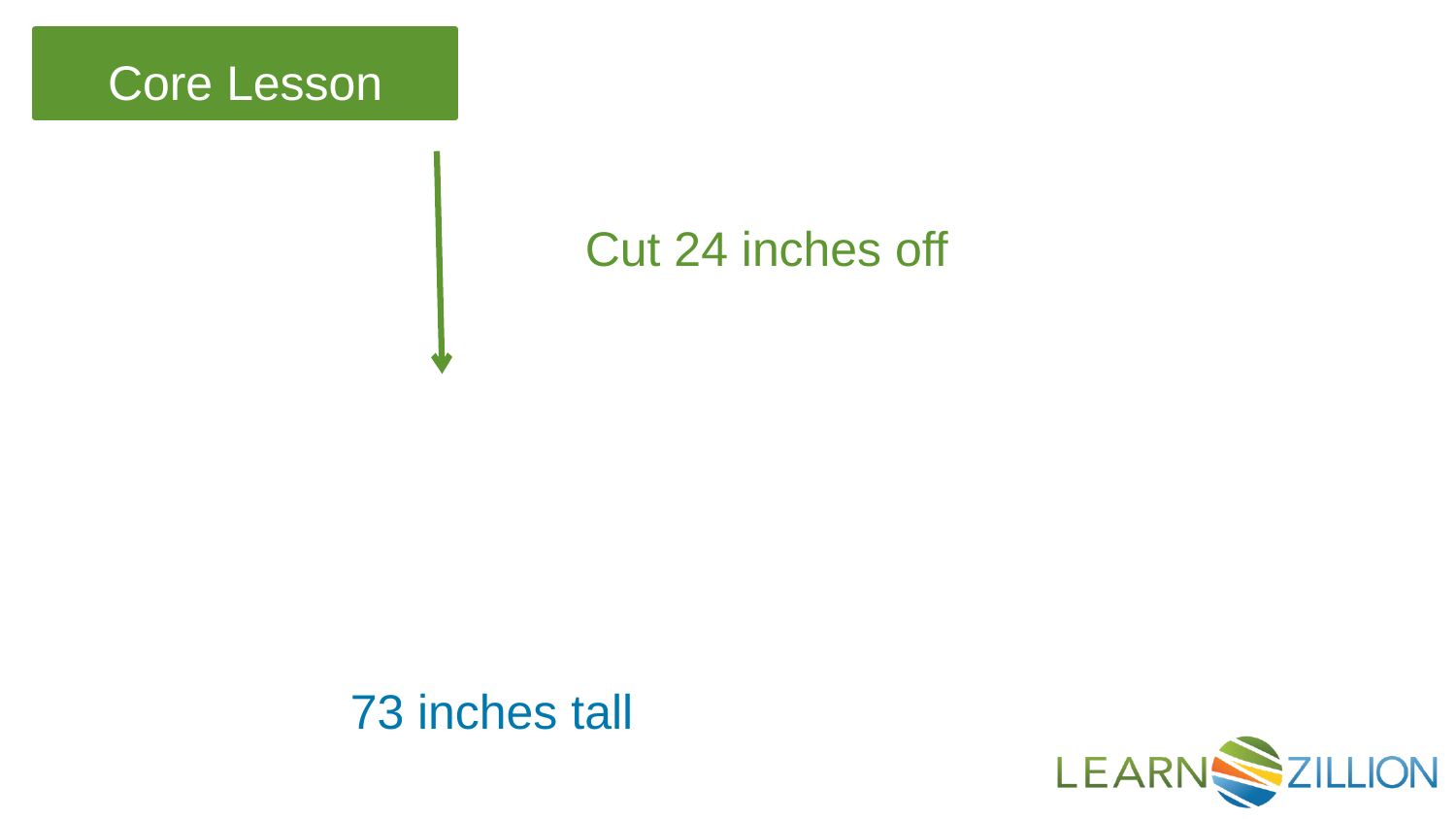

Cut 24 inches off
73 inches tall